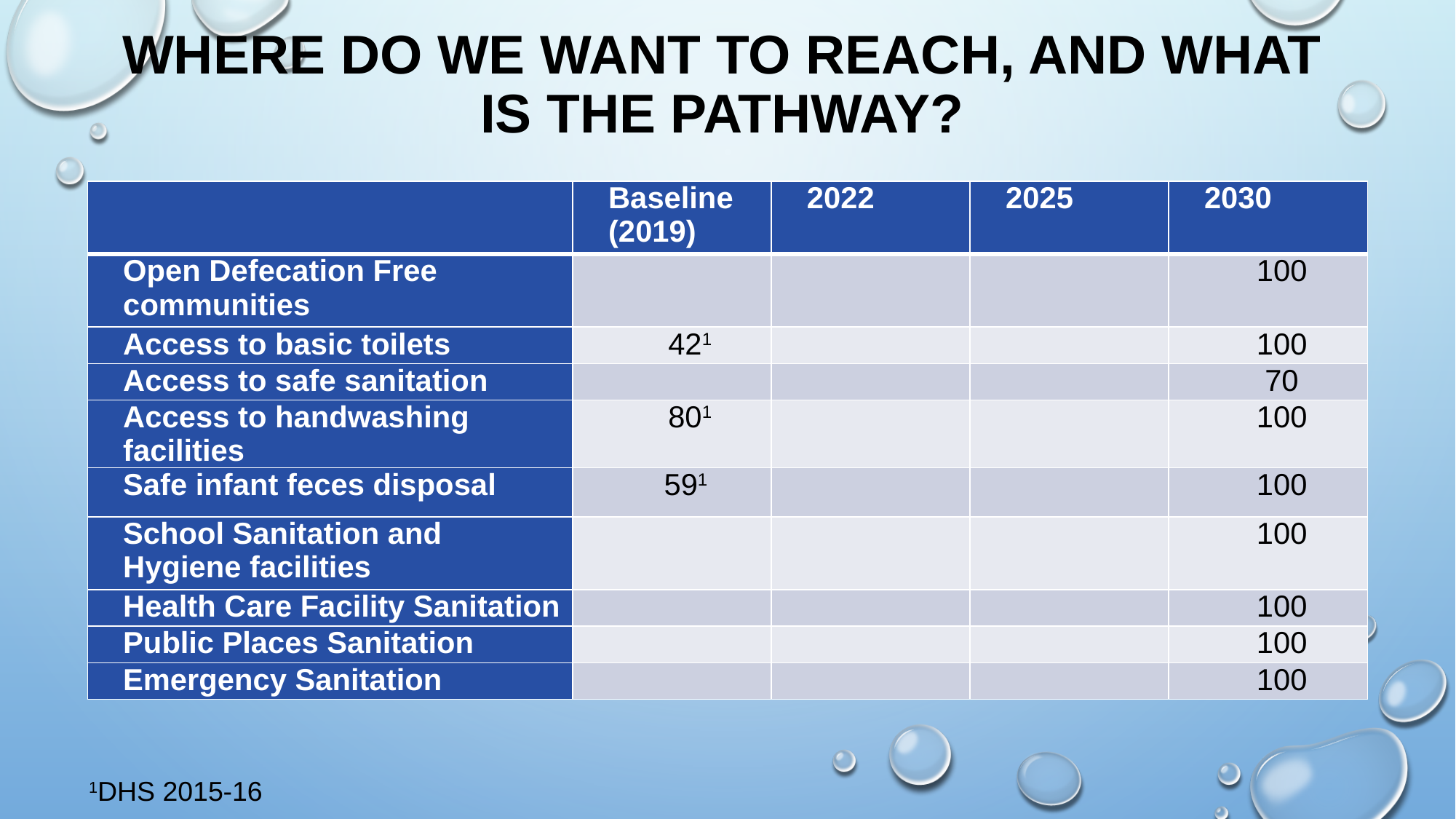

# WHERE DO WE WANT TO REACH, AND WHAT IS THE PATHWAY?
|  | Baseline (2019) | 2022 | 2025 | 2030 |
| --- | --- | --- | --- | --- |
| Open Defecation Free communities |  |  |  | 100 |
| Access to basic toilets | 421 |  |  | 100 |
| Access to safe sanitation |  |  |  | 70 |
| Access to handwashing facilities | 801 |  |  | 100 |
| Safe infant feces disposal | 591 |  |  | 100 |
| School Sanitation and Hygiene facilities |  |  |  | 100 |
| Health Care Facility Sanitation |  |  |  | 100 |
| Public Places Sanitation |  |  |  | 100 |
| Emergency Sanitation |  |  |  | 100 |
1DHS 2015-16